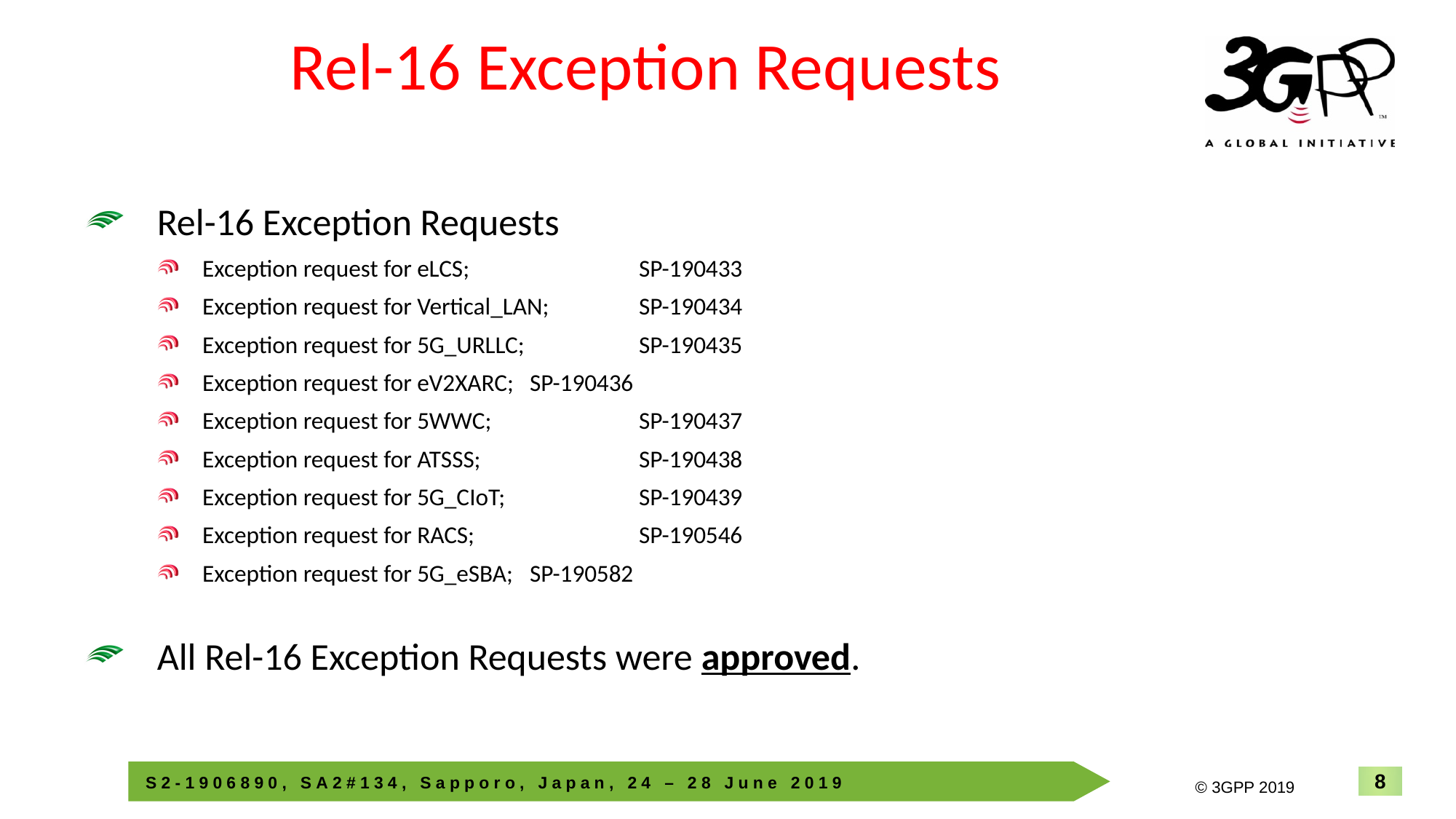

8
INTEL CONFIDENTIAL
# Rel-16 Exception Requests
Rel-16 Exception Requests
Exception request for eLCS; 		SP-190433
Exception request for Vertical_LAN; 	SP-190434
Exception request for 5G_URLLC; 	SP-190435
Exception request for eV2XARC; 	SP-190436
Exception request for 5WWC; 		SP-190437
Exception request for ATSSS; 		SP-190438
Exception request for 5G_CIoT; 		SP-190439
Exception request for RACS;		SP-190546
Exception request for 5G_eSBA; 	SP-190582

All Rel-16 Exception Requests were approved.